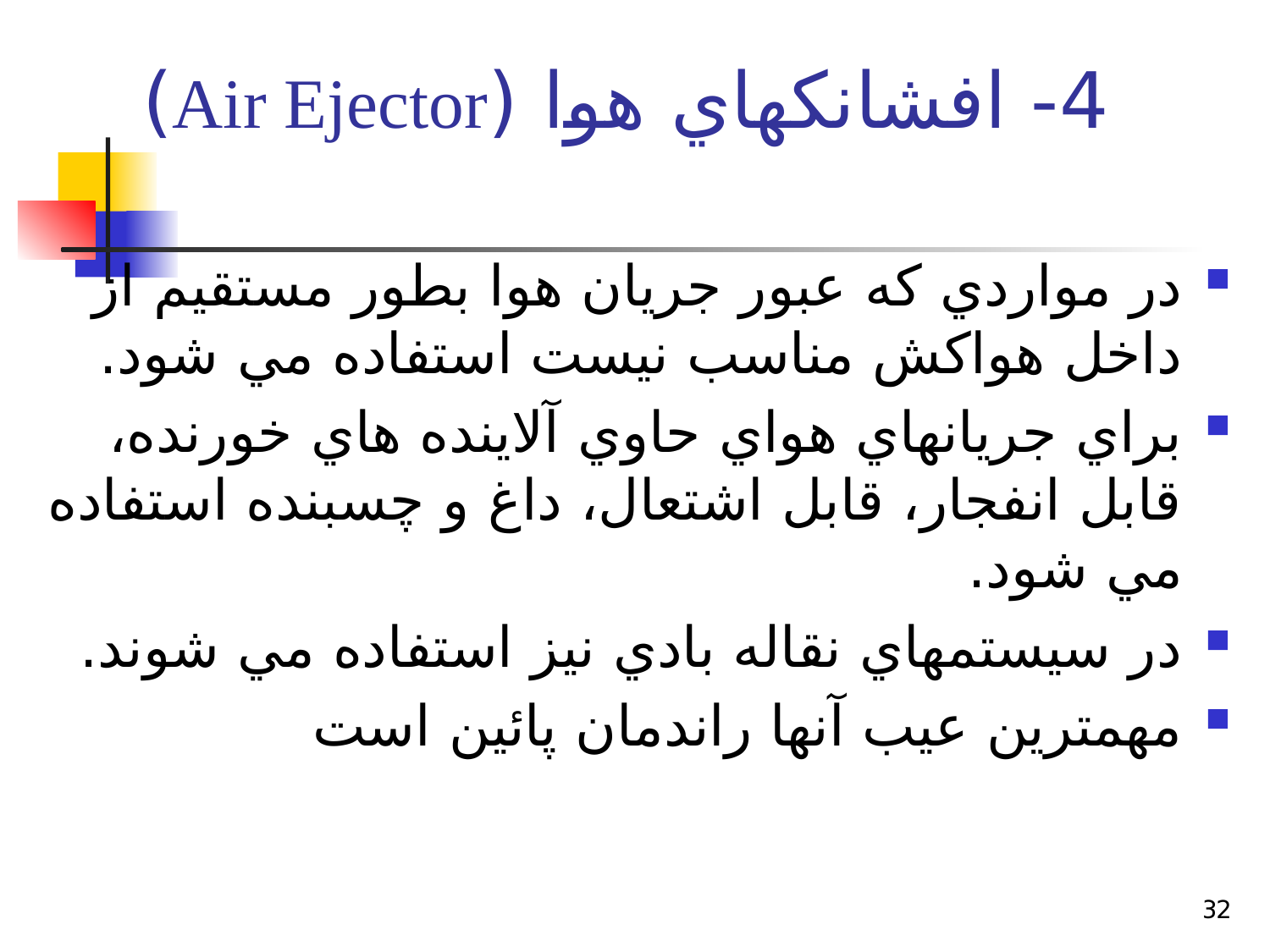

# 4- افشانكهاي هوا (Air Ejector)
در مواردي كه عبور جريان هوا بطور مستقيم از داخل هواكش مناسب نيست استفاده مي شود.
براي جريانهاي هواي حاوي آلاينده هاي خورنده، قابل انفجار، قابل اشتعال، داغ و چسبنده استفاده مي شود.
در سيستمهاي نقاله بادي نيز استفاده مي شوند.
مهمترين عيب آنها راندمان پائين است
32